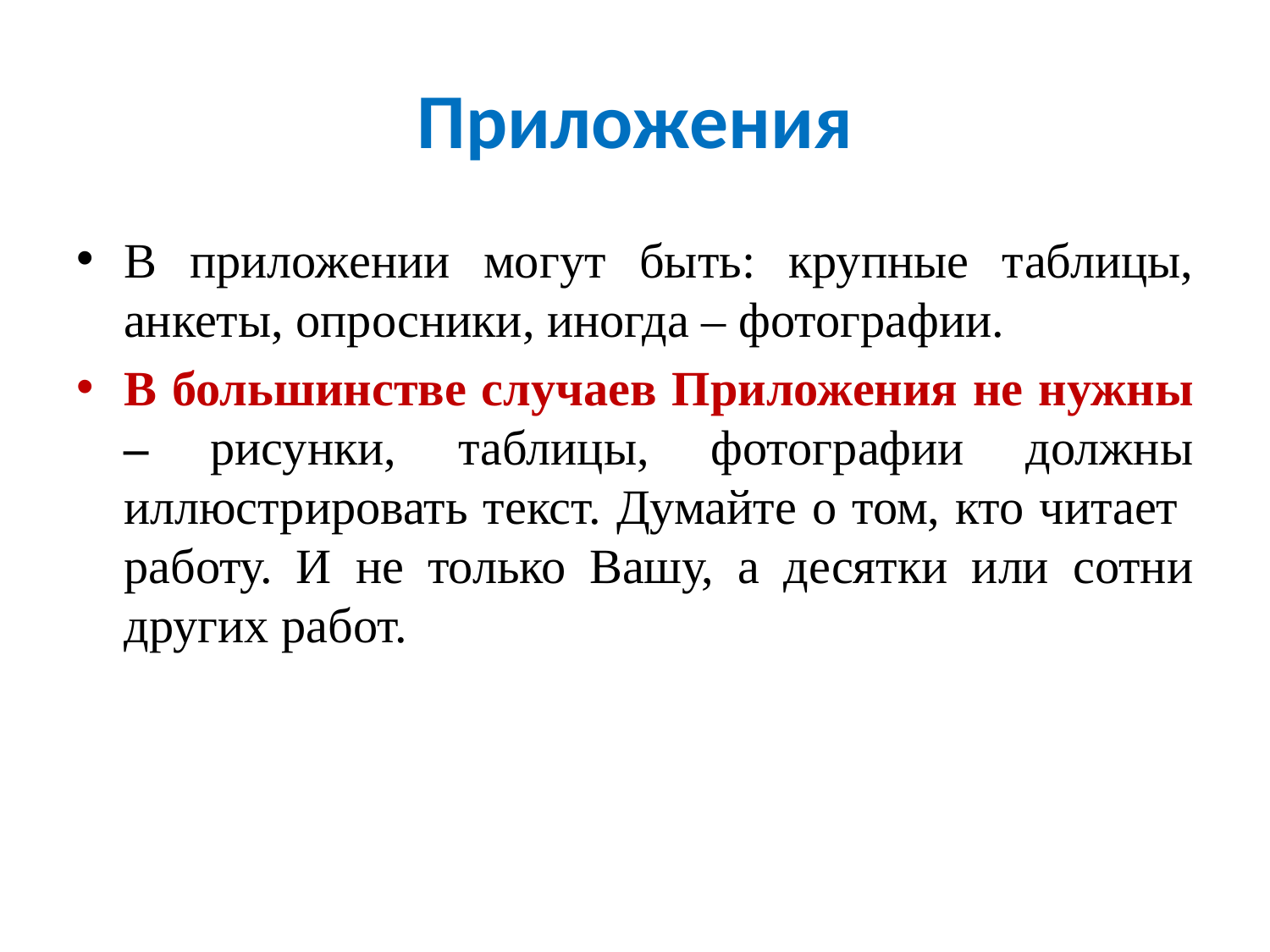

# Приложения
В приложении могут быть: крупные таблицы, анкеты, опросники, иногда – фотографии.
В большинстве случаев Приложения не нужны – рисунки, таблицы, фотографии должны иллюстрировать текст. Думайте о том, кто читает  работу. И не только Вашу, а десятки или сотни других работ.